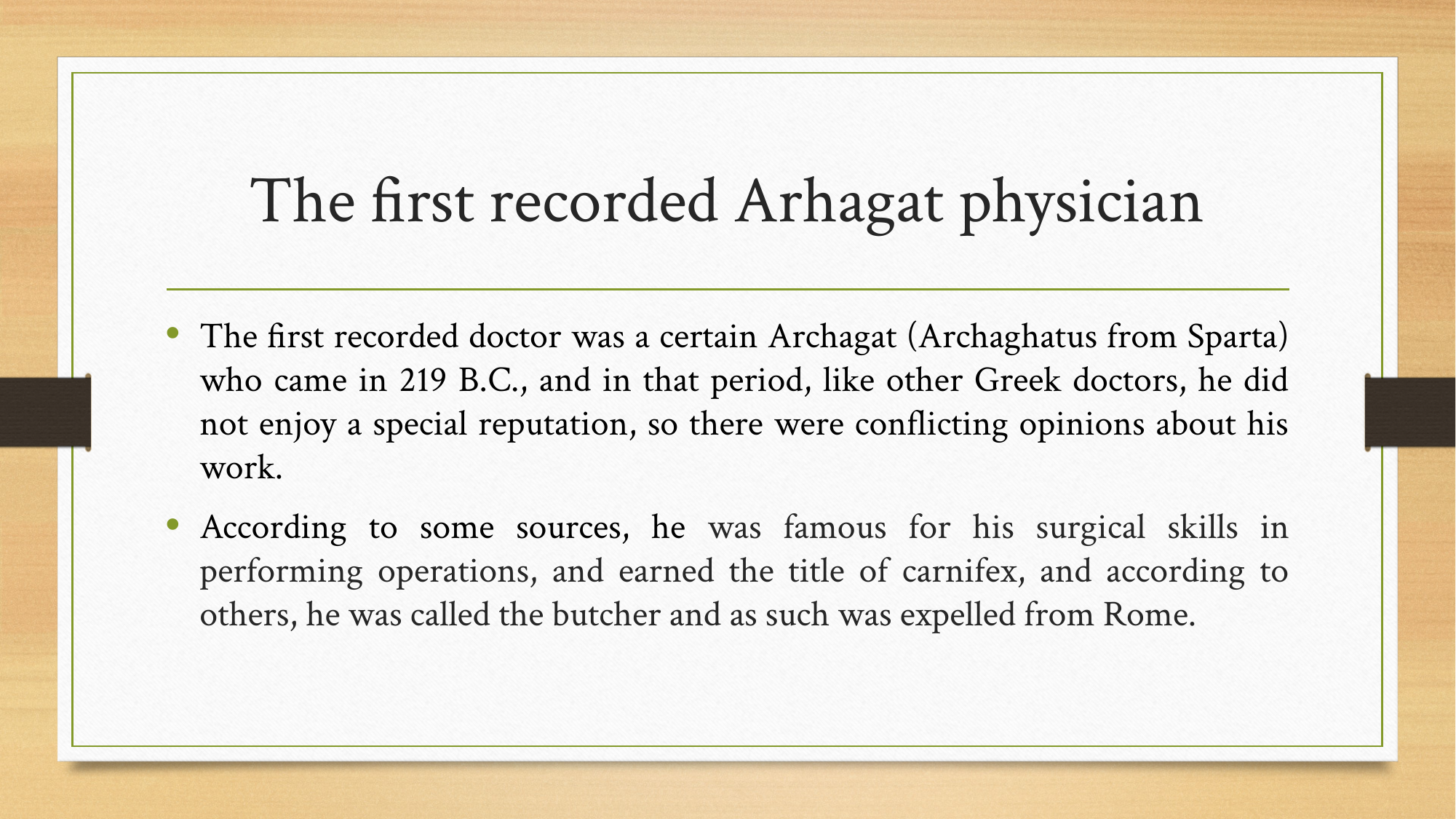

# The first recorded Arhagat physician
The first recorded doctor was a certain Archagat (Archaghatus from Sparta) who came in 219 B.C., and in that period, like other Greek doctors, he did not enjoy a special reputation, so there were conflicting opinions about his work.
According to some sources, he was famous for his surgical skills in performing operations, and earned the title of carnifex, and according to others, he was called the butcher and as such was expelled from Rome.